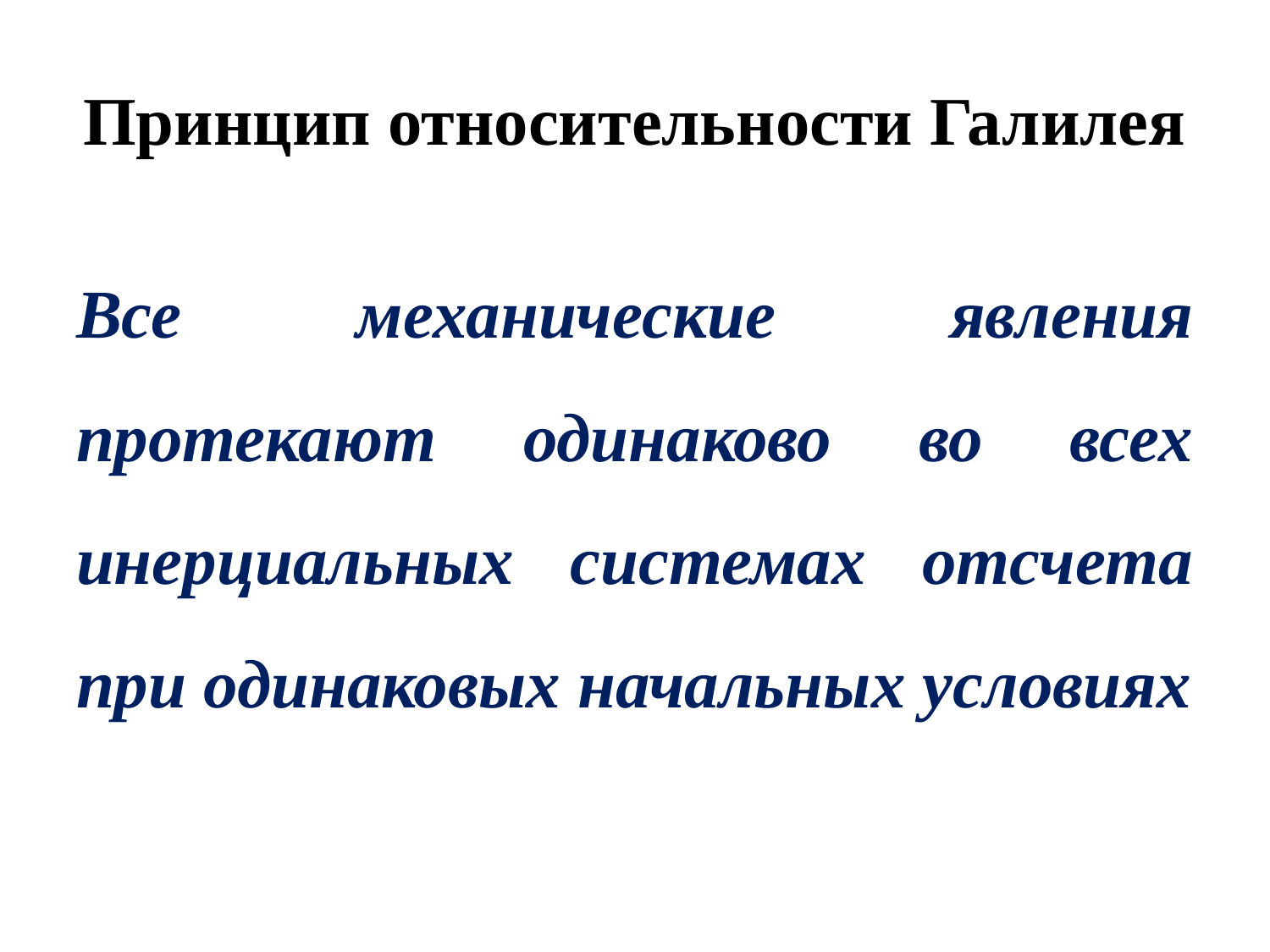

# Принцип относительности Галилея
Все механические явления протекают одинаково во всех инерциальных системах отсчета при одинаковых начальных условиях